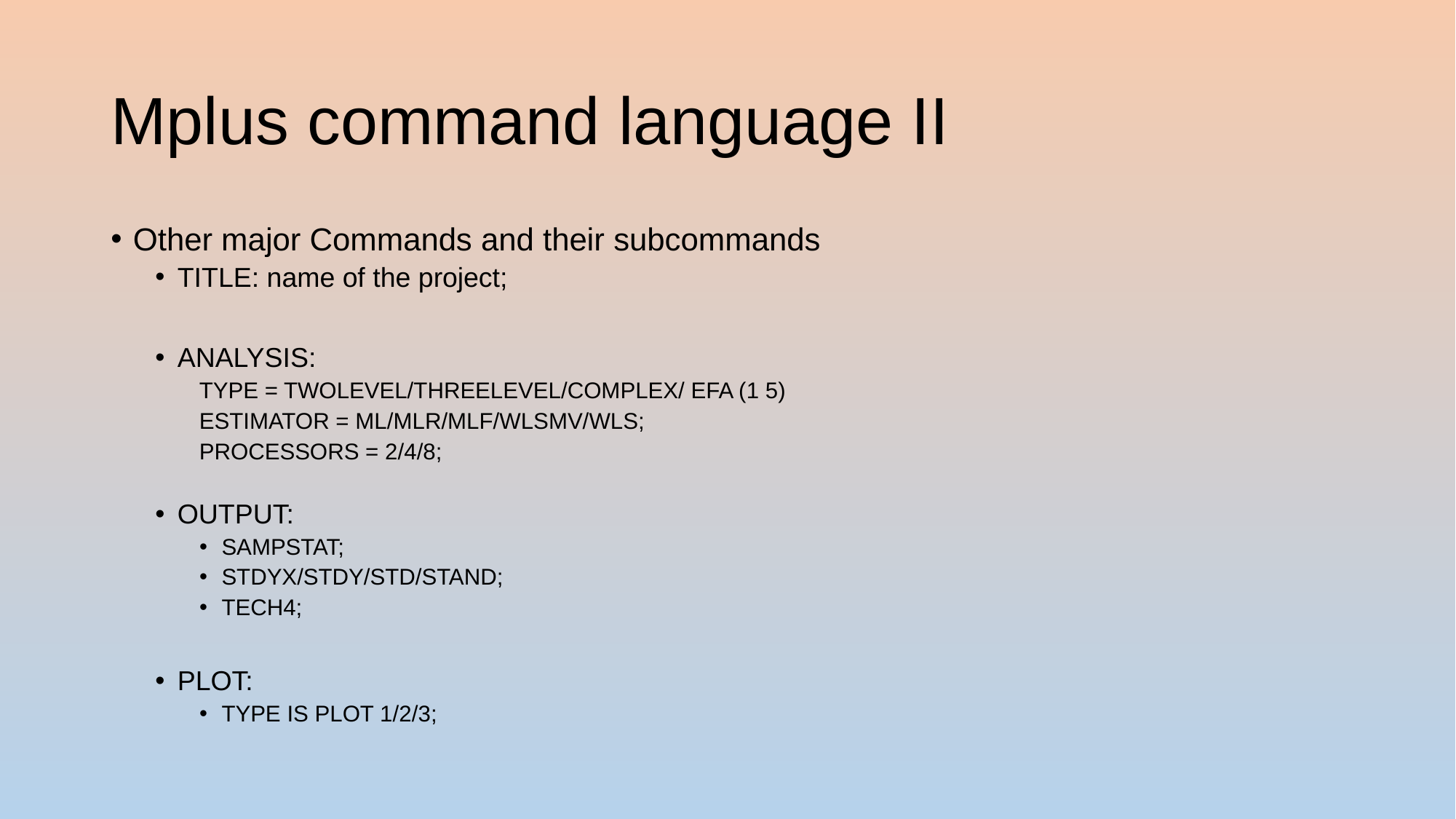

# Mplus command language II
Other major Commands and their subcommands
TITLE: name of the project;

ANALYSIS:
TYPE = TWOLEVEL/THREELEVEL/COMPLEX/ EFA (1 5)
ESTIMATOR = ML/MLR/MLF/WLSMV/WLS;
PROCESSORS = 2/4/8;

OUTPUT:
SAMPSTAT;
STDYX/STDY/STD/STAND;
TECH4;

PLOT:
TYPE IS PLOT 1/2/3;